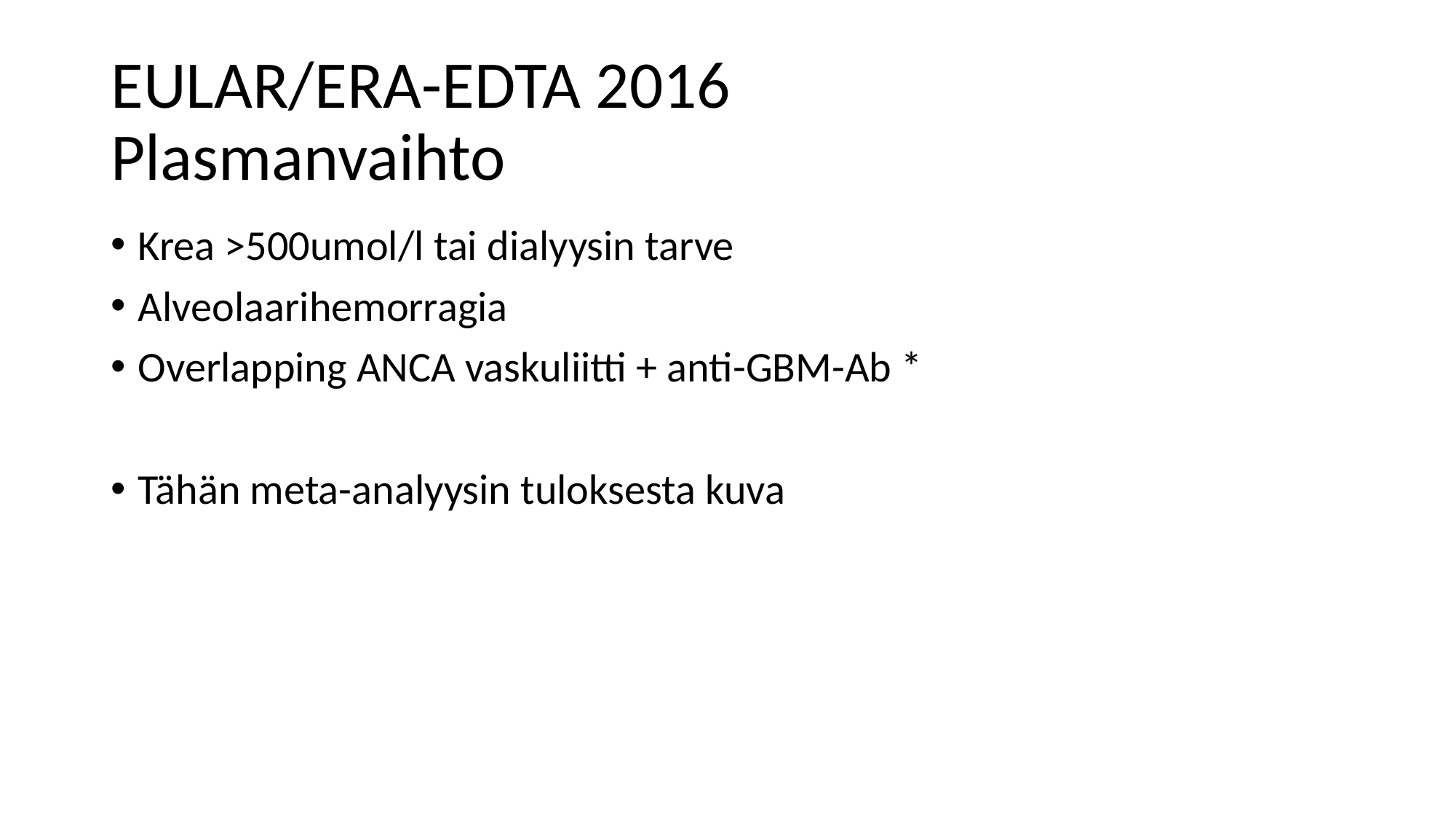

# EULAR/ERA-EDTA 2016 Plasmanvaihto
Krea >500umol/l tai dialyysin tarve
Alveolaarihemorragia
Overlapping ANCA vaskuliitti + anti-GBM-Ab *

Tähän meta-analyysin tuloksesta kuva